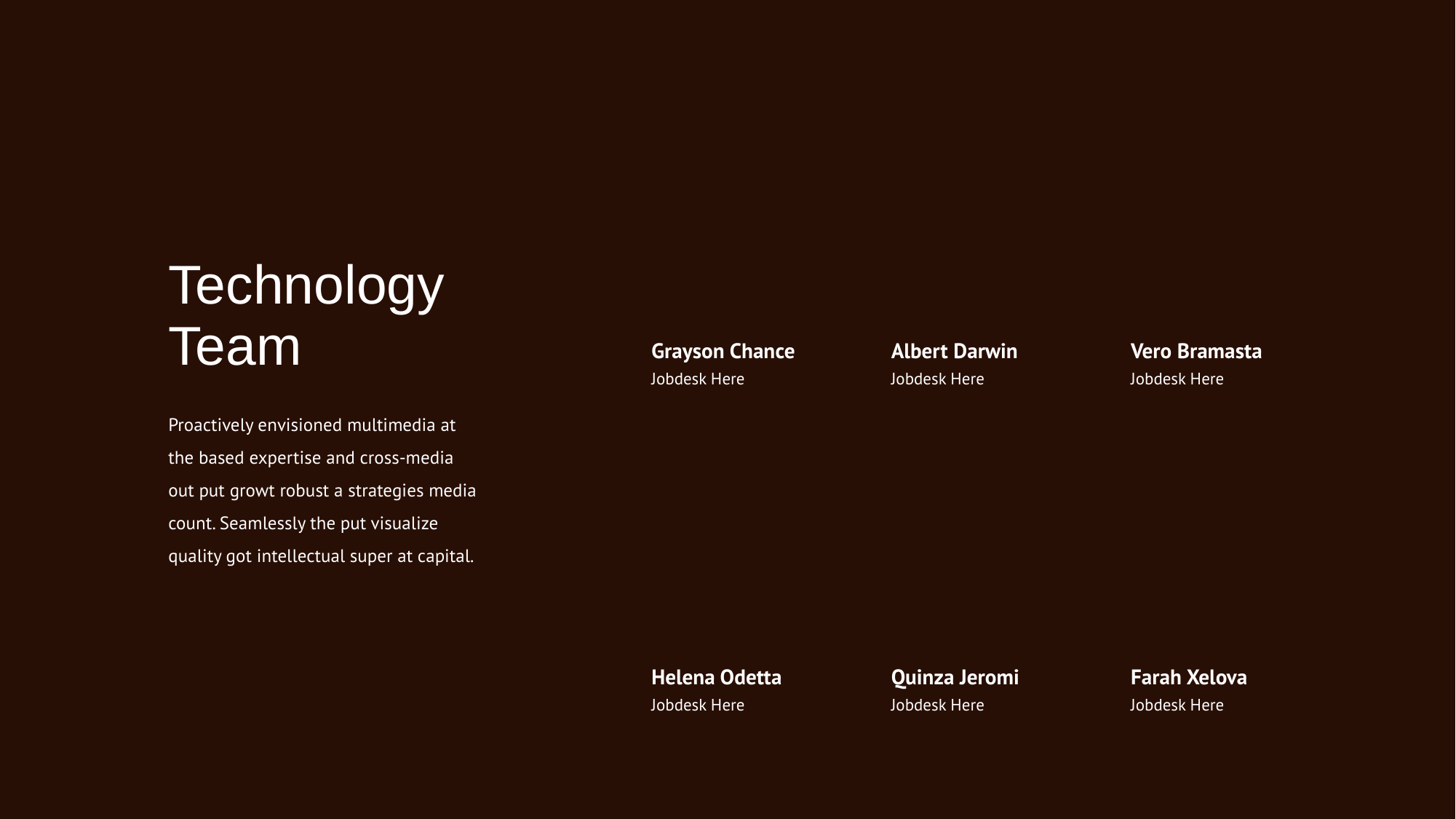

Technology Team
Grayson Chance
Albert Darwin
Vero Bramasta
Jobdesk Here
Jobdesk Here
Jobdesk Here
Proactively envisioned multimedia at the based expertise and cross-media out put growt robust a strategies media count. Seamlessly the put visualize quality got intellectual super at capital.

Helena Odetta
Quinza Jeromi
Farah Xelova
Jobdesk Here
Jobdesk Here
Jobdesk Here